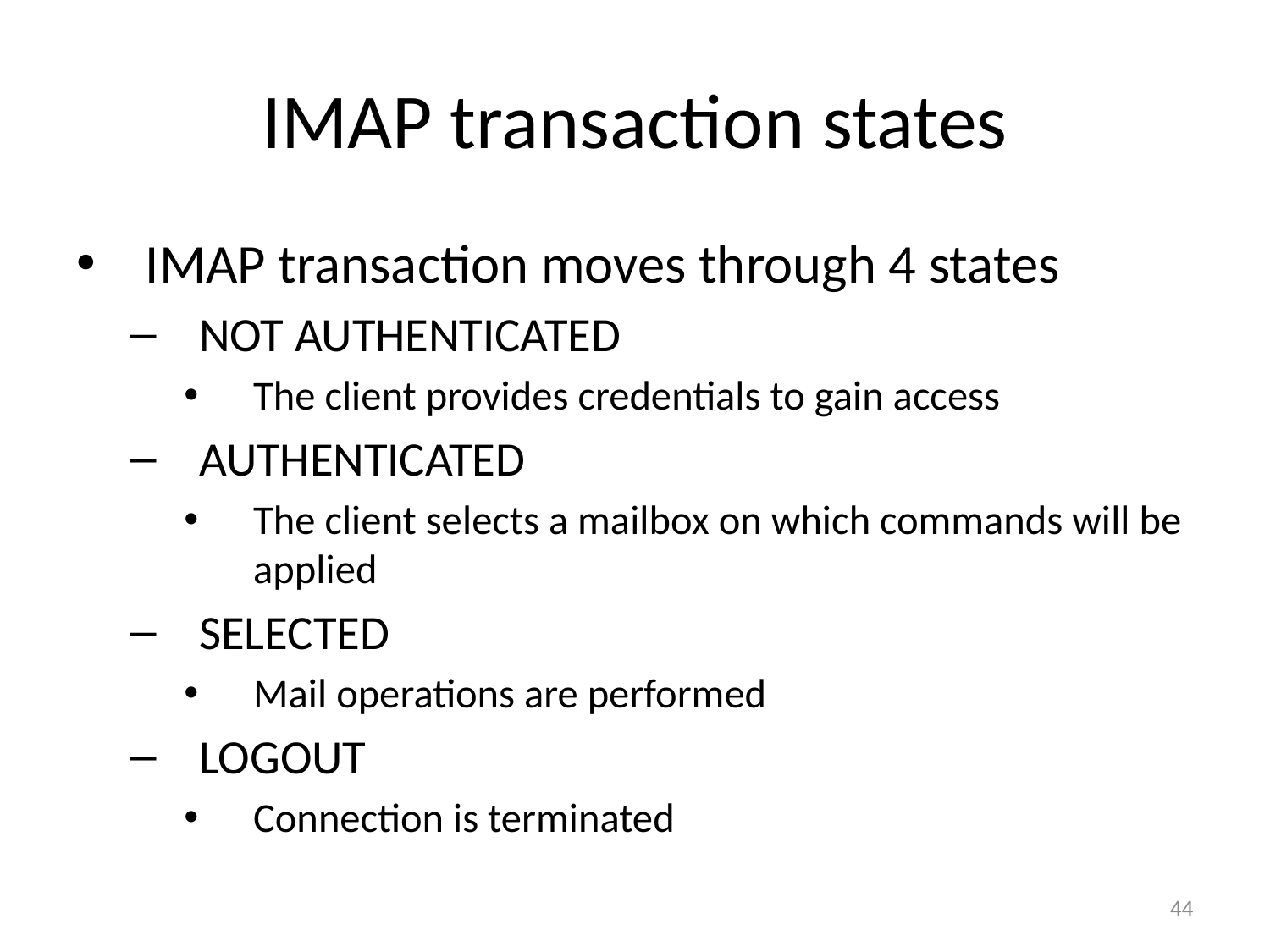

# IMAP transaction states
IMAP transaction moves through 4 states
NOT AUTHENTICATED
The client provides credentials to gain access
AUTHENTICATED
The client selects a mailbox on which commands will be applied
SELECTED
Mail operations are performed
LOGOUT
Connection is terminated
44